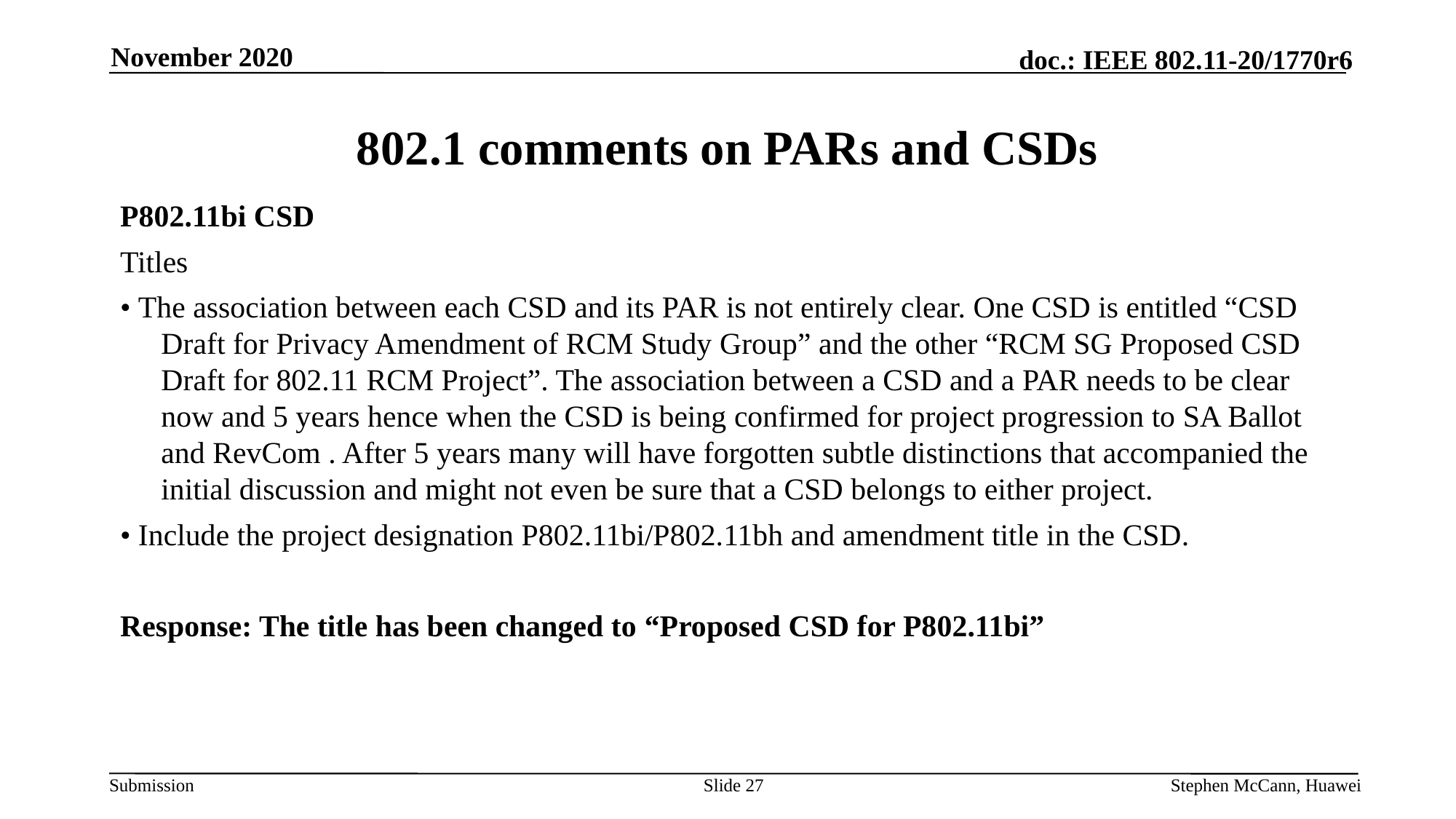

November 2020
# 802.1 comments on PARs and CSDs
P802.11bi CSD
Titles
• The association between each CSD and its PAR is not entirely clear. One CSD is entitled “CSD Draft for Privacy Amendment of RCM Study Group” and the other “RCM SG Proposed CSD Draft for 802.11 RCM Project”. The association between a CSD and a PAR needs to be clear now and 5 years hence when the CSD is being confirmed for project progression to SA Ballot and RevCom . After 5 years many will have forgotten subtle distinctions that accompanied the initial discussion and might not even be sure that a CSD belongs to either project.
• Include the project designation P802.11bi/P802.11bh and amendment title in the CSD.

Response: The title has been changed to “Proposed CSD for P802.11bi”
Slide 27
Stephen McCann, Huawei